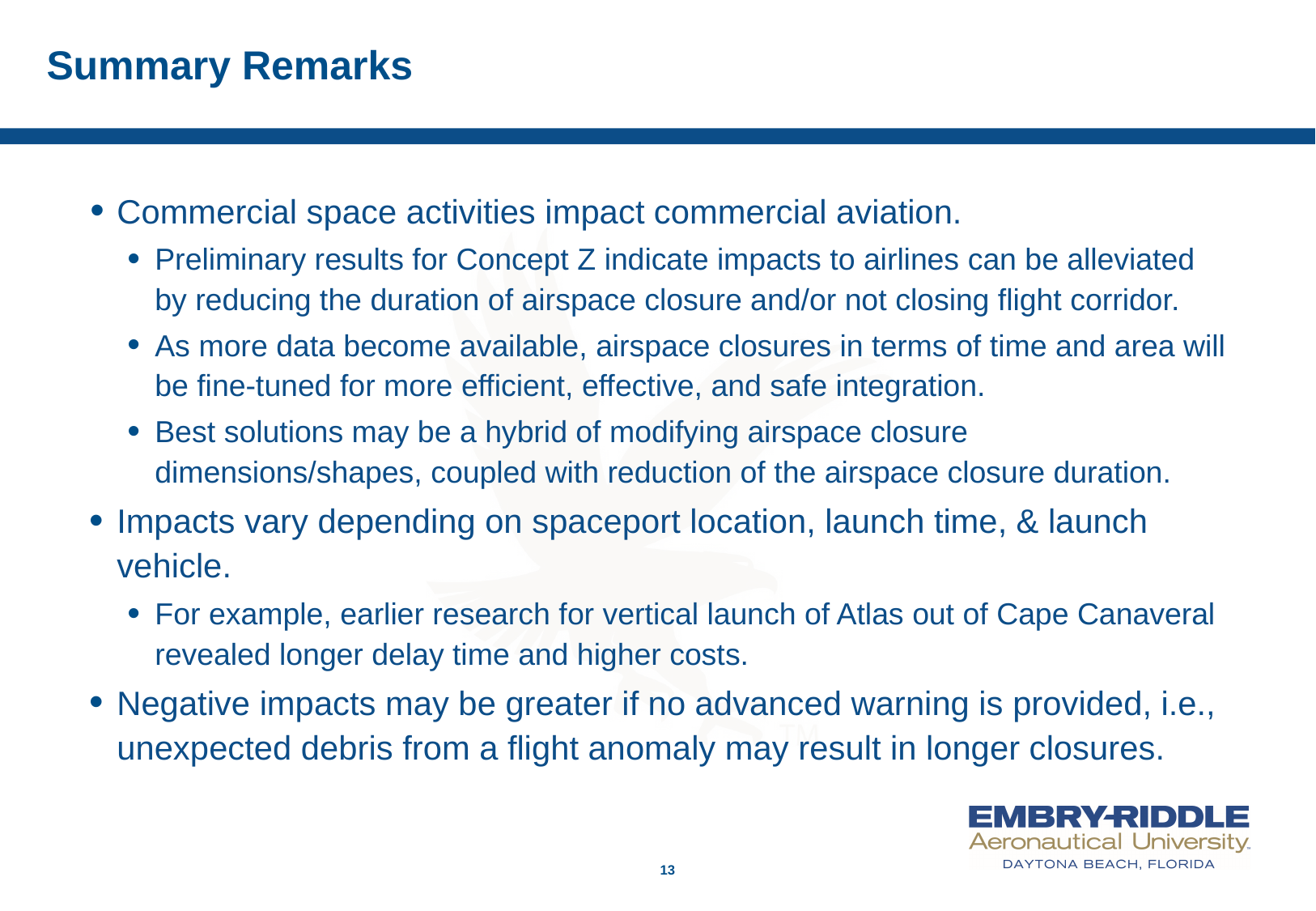

# Summary Remarks
Commercial space activities impact commercial aviation.
Preliminary results for Concept Z indicate impacts to airlines can be alleviated by reducing the duration of airspace closure and/or not closing flight corridor.
As more data become available, airspace closures in terms of time and area will be fine-tuned for more efficient, effective, and safe integration.
Best solutions may be a hybrid of modifying airspace closure dimensions/shapes, coupled with reduction of the airspace closure duration.
Impacts vary depending on spaceport location, launch time, & launch vehicle.
For example, earlier research for vertical launch of Atlas out of Cape Canaveral revealed longer delay time and higher costs.
Negative impacts may be greater if no advanced warning is provided, i.e., unexpected debris from a flight anomaly may result in longer closures.

13